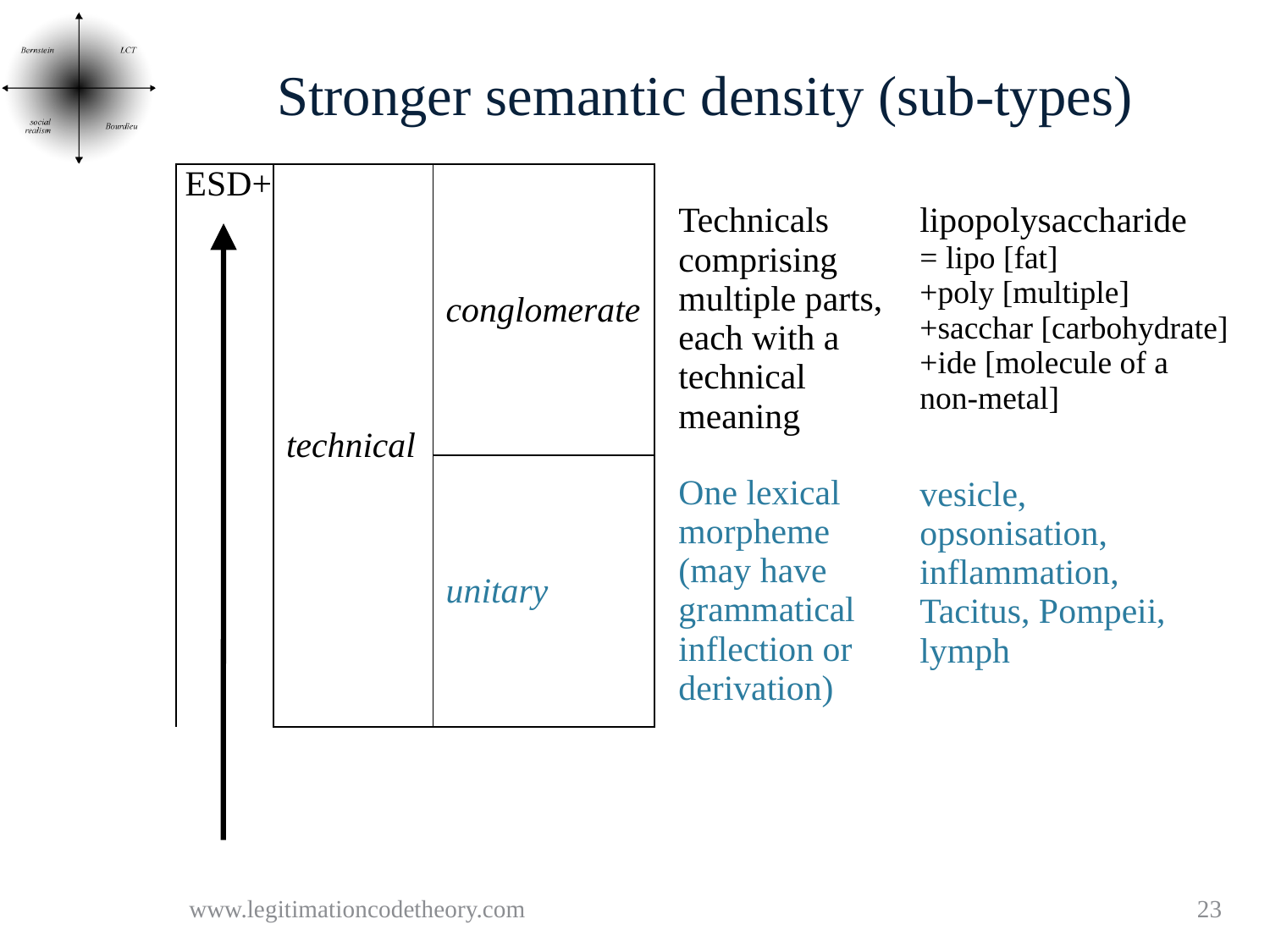

# Stronger semantic density (sub-types)

| ESD+ | technical | conglomerate | Technicals comprising multiple parts, each with a technical meaning | lipopolysaccharide = lipo [fat] +poly [multiple] +sacchar [carbohydrate] +ide [molecule of a non-metal] |
| --- | --- | --- | --- | --- |
|  |  | unitary | One lexical morpheme (may have grammatical inflection or derivation) | vesicle, opsonisation, inflammation, Tacitus, Pompeii, lymph |
www.legitimationcodetheory.com
23